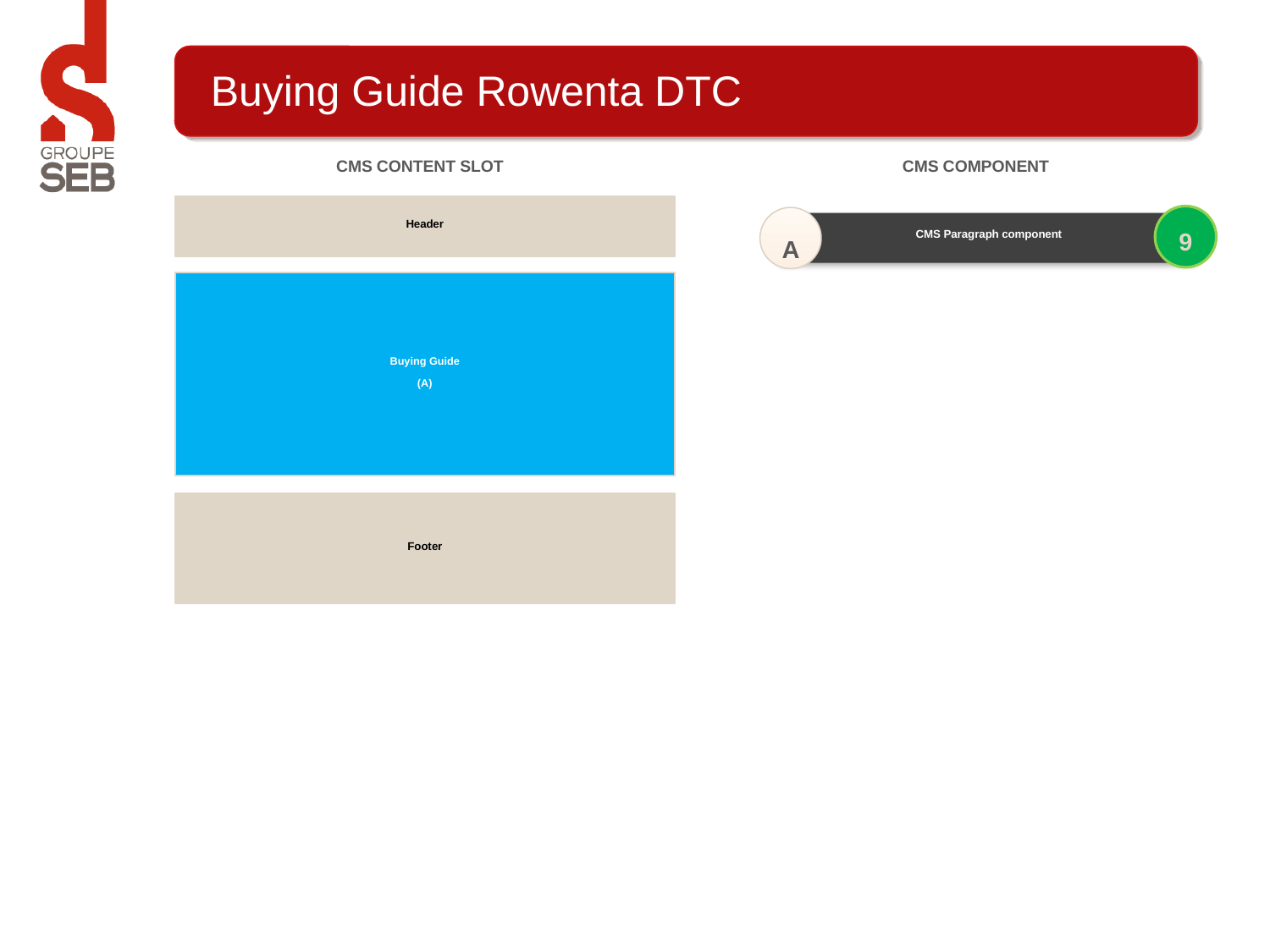

# Buying Guide Rowenta DTC
CMS Content Slot
CMS Component
Header
9
A
CMS Paragraph component
Buying Guide
(A)
Footer